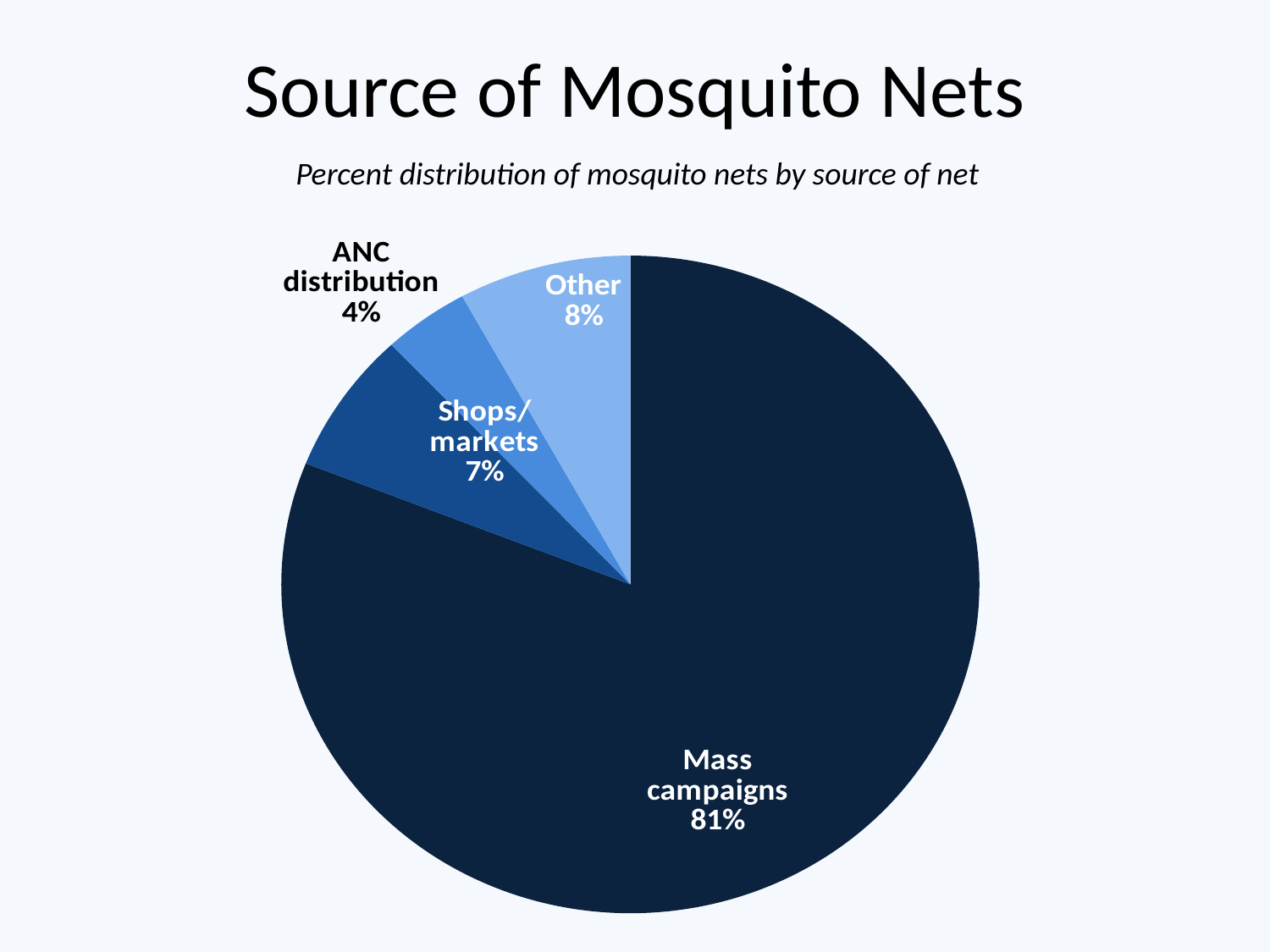

# Source of Mosquito Nets
Percent distribution of mosquito nets by source of net

### Chart

| Category | Series 1 |
|---|---|
| Mass campaigns | 81.0 |
| Shops/markets | 7.0 |
| ANC distribution | 4.0 |
| Other | 8.0 |